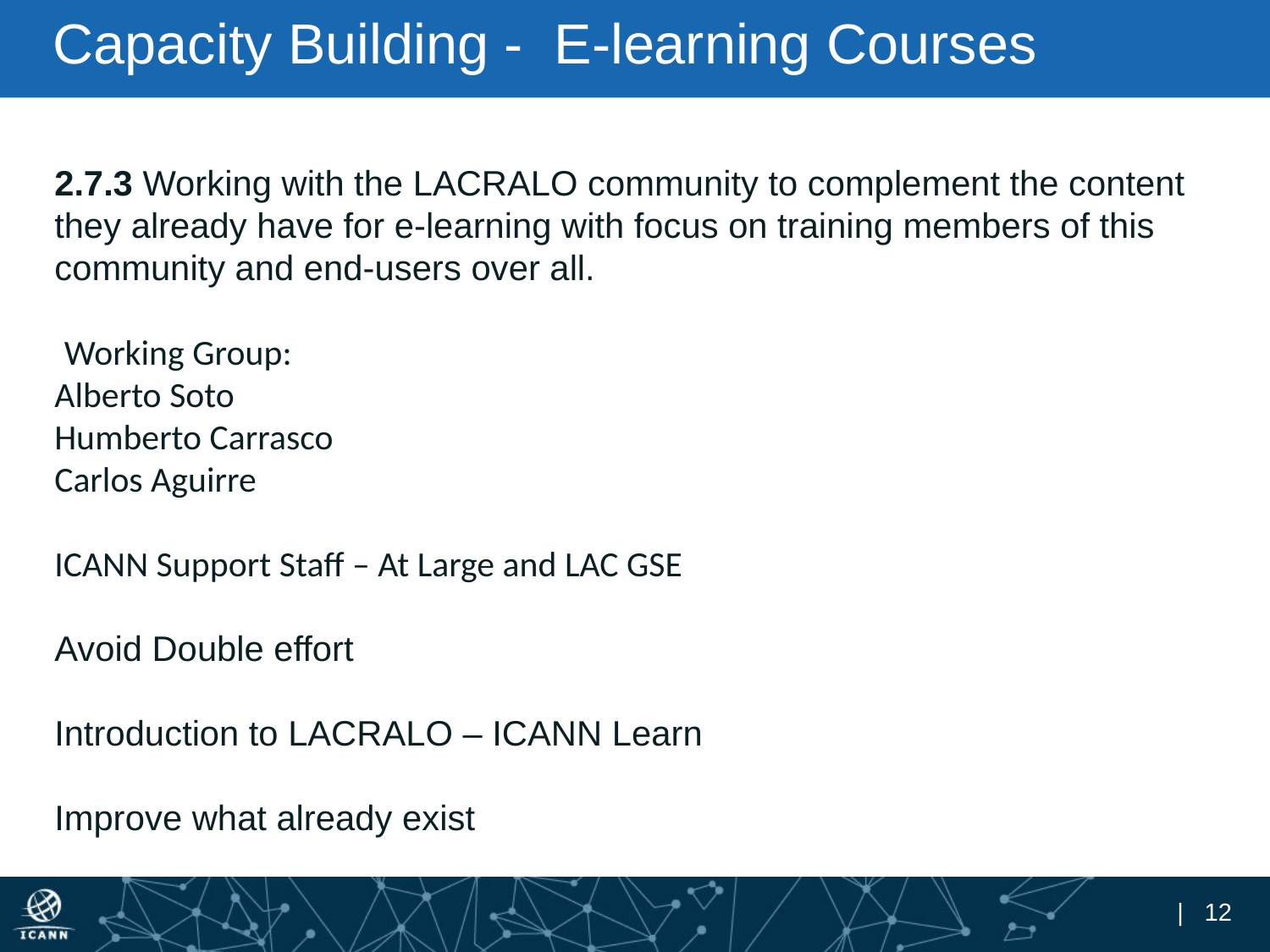

# Capacity Building -  E-learning Courses
2.7.3 Working with the LACRALO community to complement the content they already have for e-learning with focus on training members of this community and end-users over all.

 Working Group:
Alberto Soto
Humberto Carrasco
Carlos Aguirre

ICANN Support Staff – At Large and LAC GSE

Avoid Double effort

Introduction to LACRALO – ICANN Learn

Improve what already exist